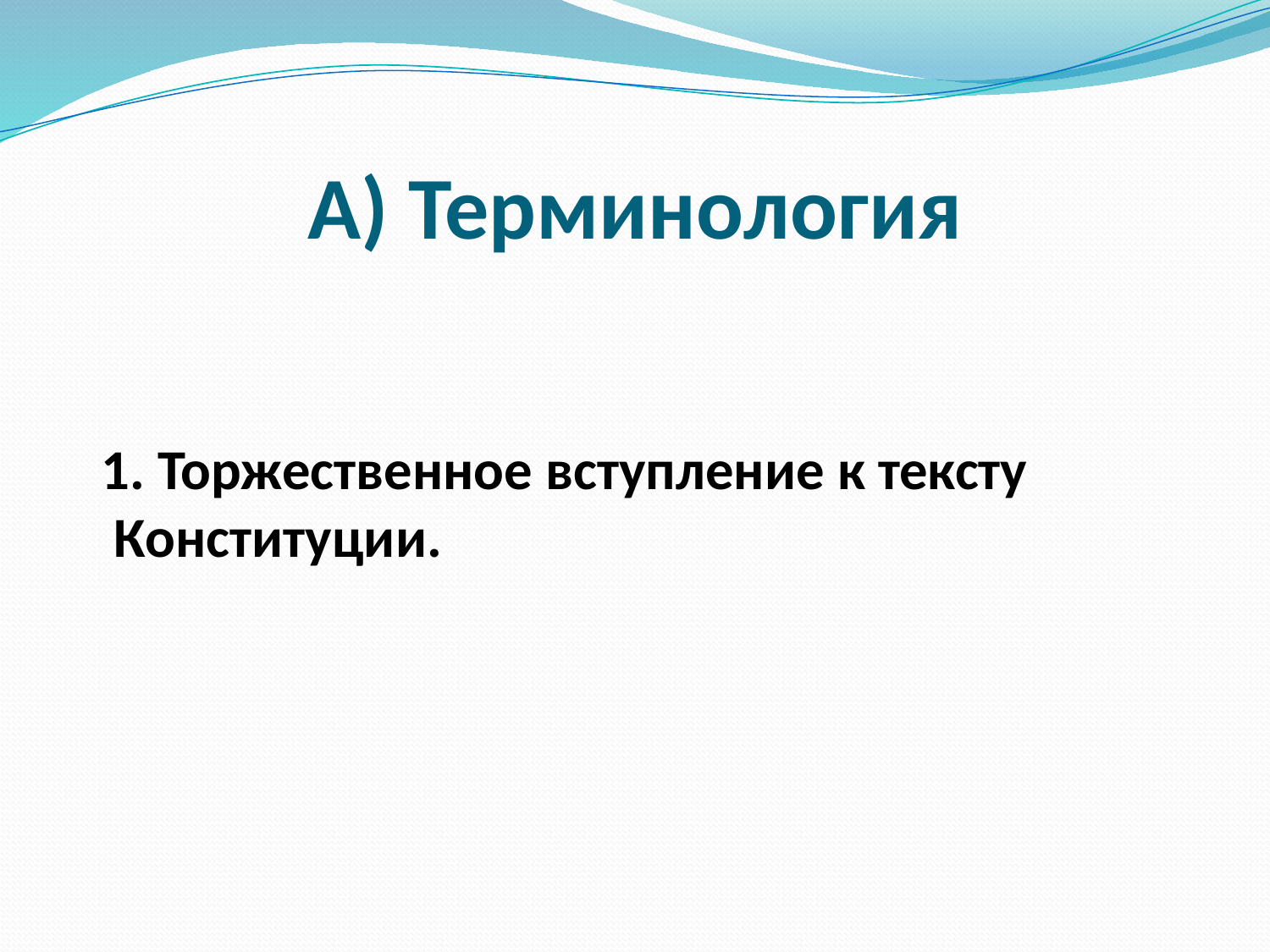

# А) Терминология

  1. Торжественное вступление к тексту Конституции.